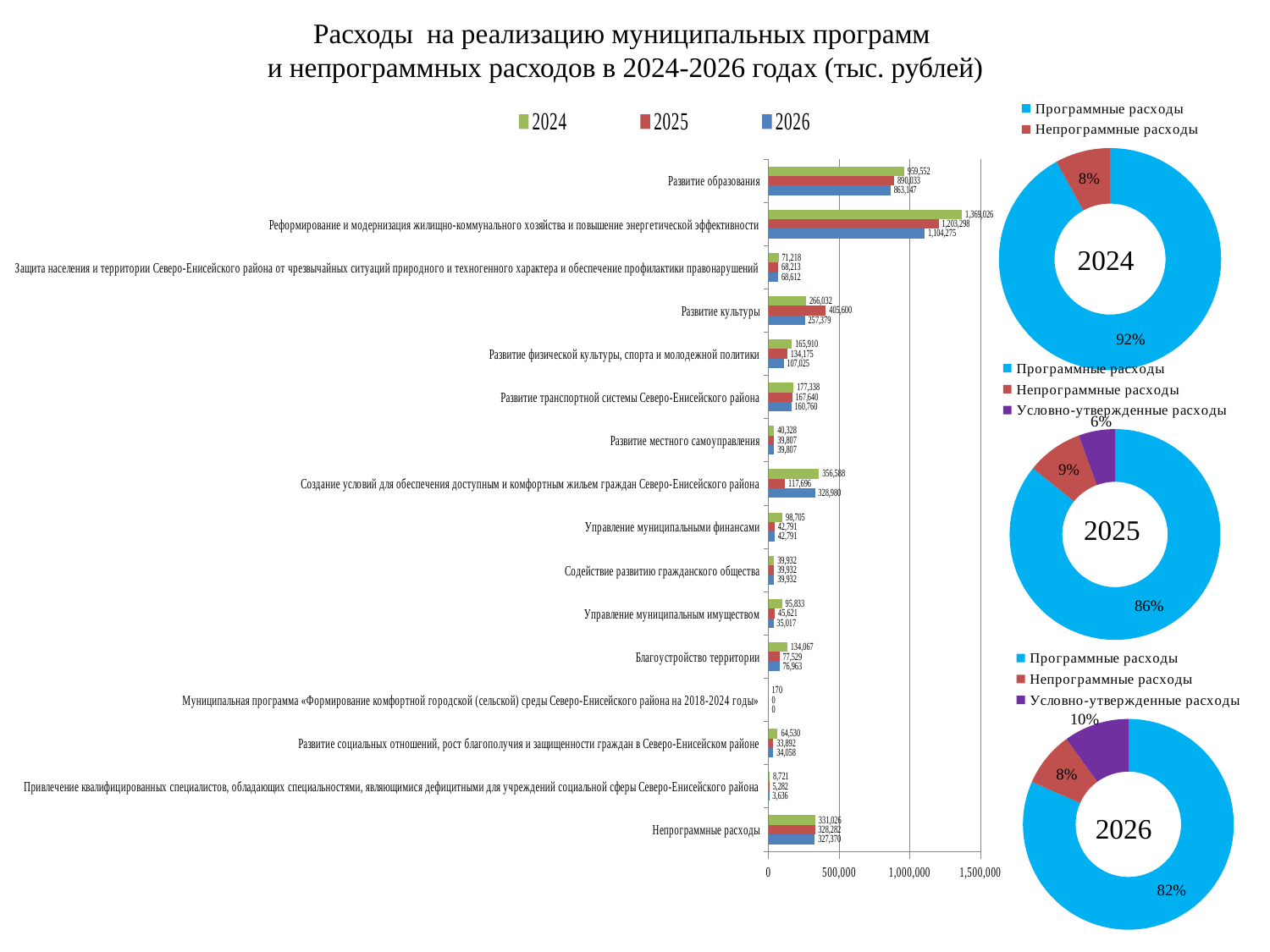

# Расходы  на реализацию муниципальных программ и непрограммных расходов в 2024-2026 годах (тыс. рублей)

### Chart

| Category | Продажи |
|---|---|
| Программные расходы  | 92.0 |
| Непрограммные расходы | 8.0 |

### Chart

| Category | 2026 | 2025 | 2024 |
|---|---|---|---|
| Непрограммные расходы | 327370.1 | 328282.4 | 331026.1 |
| Привлечение квалифицированных специалистов, обладающих специальностями, являющимися дефицитными для учреждений социальной сферы Северо-Енисейского района | 3636.0 | 5281.5 | 8721.0 |
| Развитие социальных отношений, рост благополучия и защищенности граждан в Северо-Енисейском районе | 34058.0 | 33891.8 | 64530.2 |
| Муниципальная программа «Формирование комфортной городской (сельской) среды Северо-Енисейского района на 2018-2024 годы» | 0.0 | 0.0 | 169.8 |
| Благоустройство территории | 76963.0 | 77529.1 | 134066.5 |
| Управление муниципальным имуществом | 35016.5 | 45621.4 | 95833.3 |
| Содействие развитию гражданского общества | 39931.6 | 39931.6 | 39931.6 |
| Управление муниципальными финансами | 42791.1 | 42791.1 | 98705.0 |
| Создание условий для обеспечения доступным и комфортным жильем граждан Северо-Енисейского района | 328979.5 | 117695.9 | 356588.1 |
| Развитие местного самоуправления | 39806.9 | 39806.9 | 40328.3 |
| Развитие транспортной системы Северо-Енисейского района | 160760.4 | 167640.4 | 177338.2 |
| Развитие физической культуры, спорта и молодежной политики | 107025.41 | 134175.1 | 165910.1 |
| Развитие культуры | 257379.0 | 405600.2 | 266032.3 |
| Защита населения и территории Северо-Енисейского района от чрезвычайных ситуаций природного и техногенного характера и обеспечение профилактики правонарушений | 68612.4 | 68212.5 | 71217.5 |
| Реформирование и модернизация жилищно-коммунального хозяйства и повышение энергетической эффективности | 1104274.7 | 1203297.7 | 1369025.7 |
| Развитие образования | 863147.4 | 890033.1 | 959552.4 |
2024

### Chart

| Category | Продажи |
|---|---|
| Программные расходы | 85.8 |
| Непрограммные расходы | 8.6 |
| Условно-утвержденные расходы | 5.6 |
2025

### Chart

| Category | Продажи |
|---|---|
| Программные расходы | 81.6 |
| Непрограммные расходы | 8.4 |
| Условно-утвержденные расходы | 10.0 |
2026